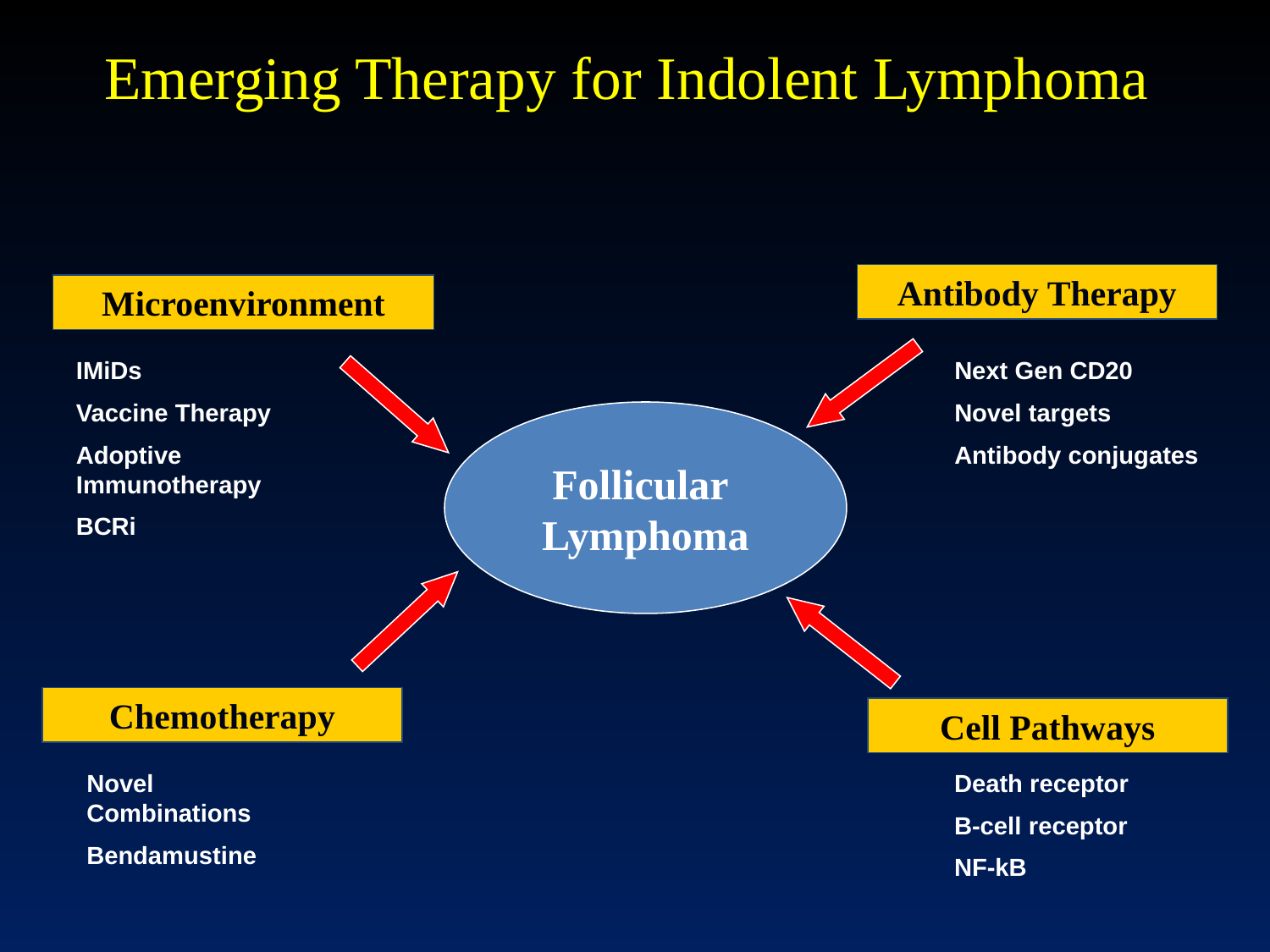

# Emerging Therapy for Indolent Lymphoma
Antibody Therapy
Microenvironment
IMiDs
Vaccine Therapy
Adoptive Immunotherapy
BCRi

Next Gen CD20
Novel targets
Antibody conjugates

Follicular
Lymphoma

Chemotherapy
Cell Pathways
Novel Combinations
Bendamustine
Death receptor
B-cell receptor
NF-kB